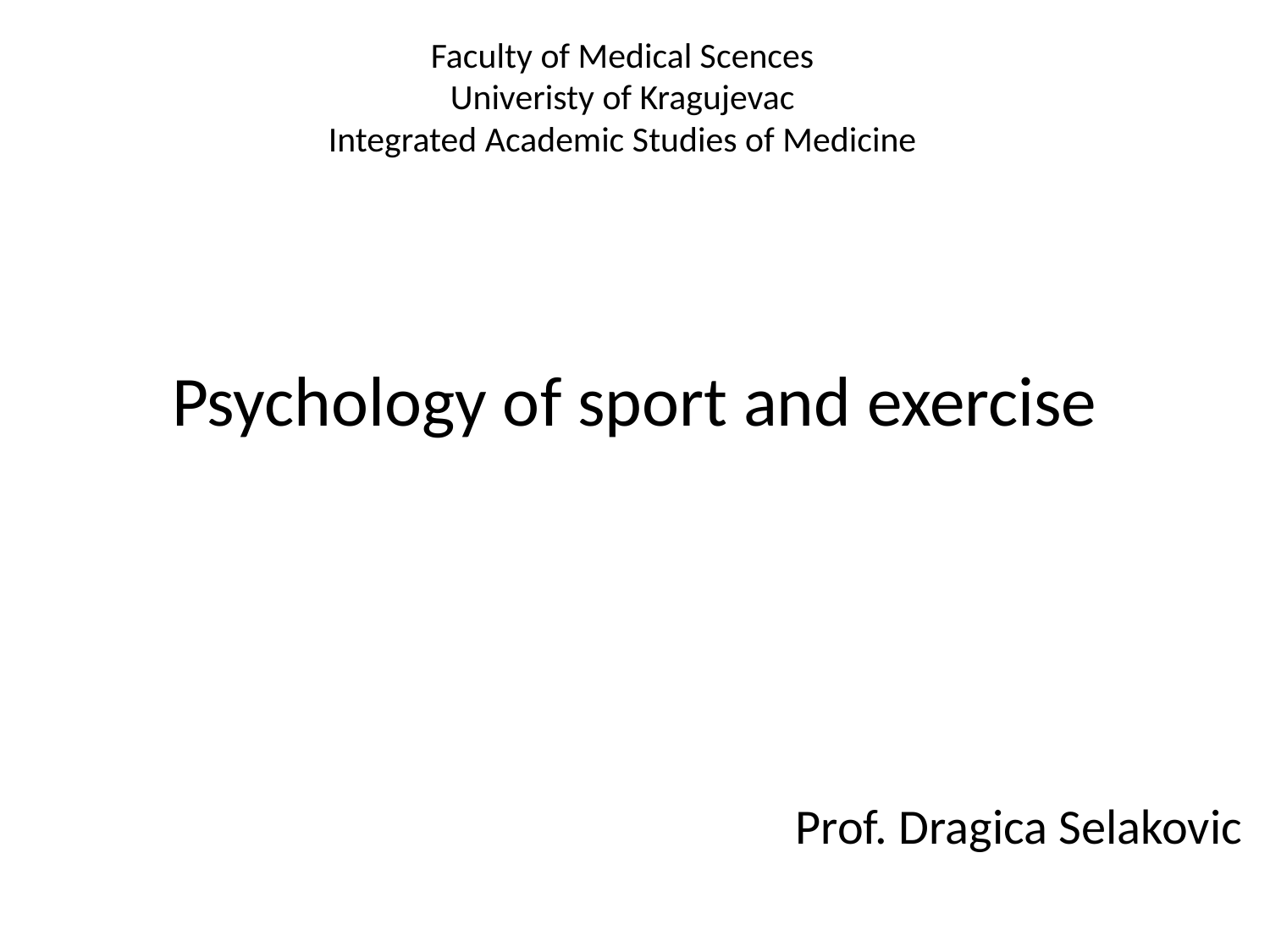

Faculty of Medical Scences
Univeristy of Kragujevac
Integrated Academic Studies of Medicine
# Psychology of sport and exercise
Prof. Dragica Selakovic